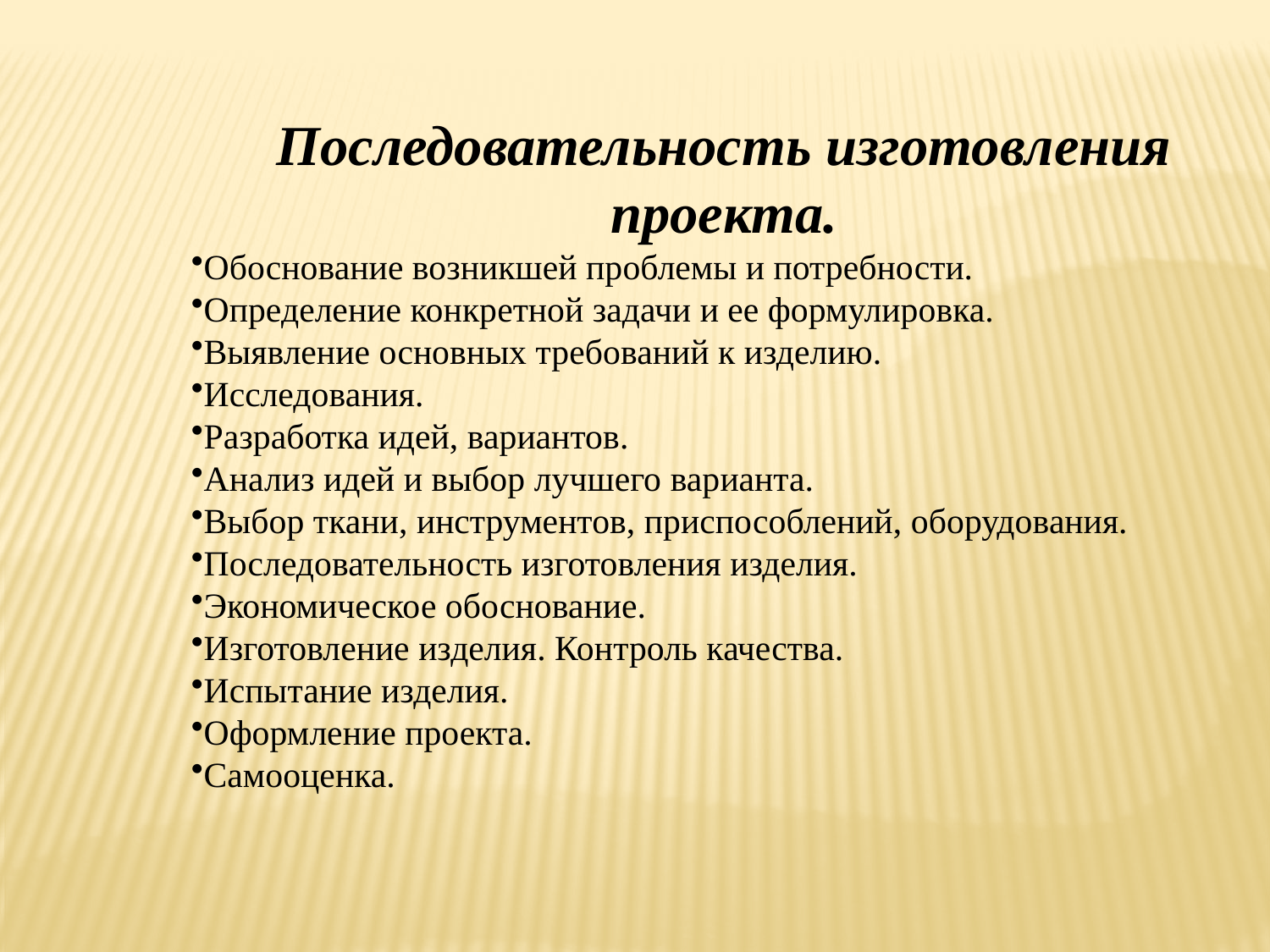

Последовательность изготовления проекта.
Обоснование возникшей проблемы и потребности.
Определение конкретной задачи и ее формулировка.
Выявление основных требований к изделию.
Исследования.
Разработка идей, вариантов.
Анализ идей и выбор лучшего варианта.
Выбор ткани, инструментов, приспособлений, оборудования.
Последовательность изготовления изделия.
Экономическое обоснование.
Изготовление изделия. Контроль качества.
Испытание изделия.
Оформление проекта.
Самооценка.